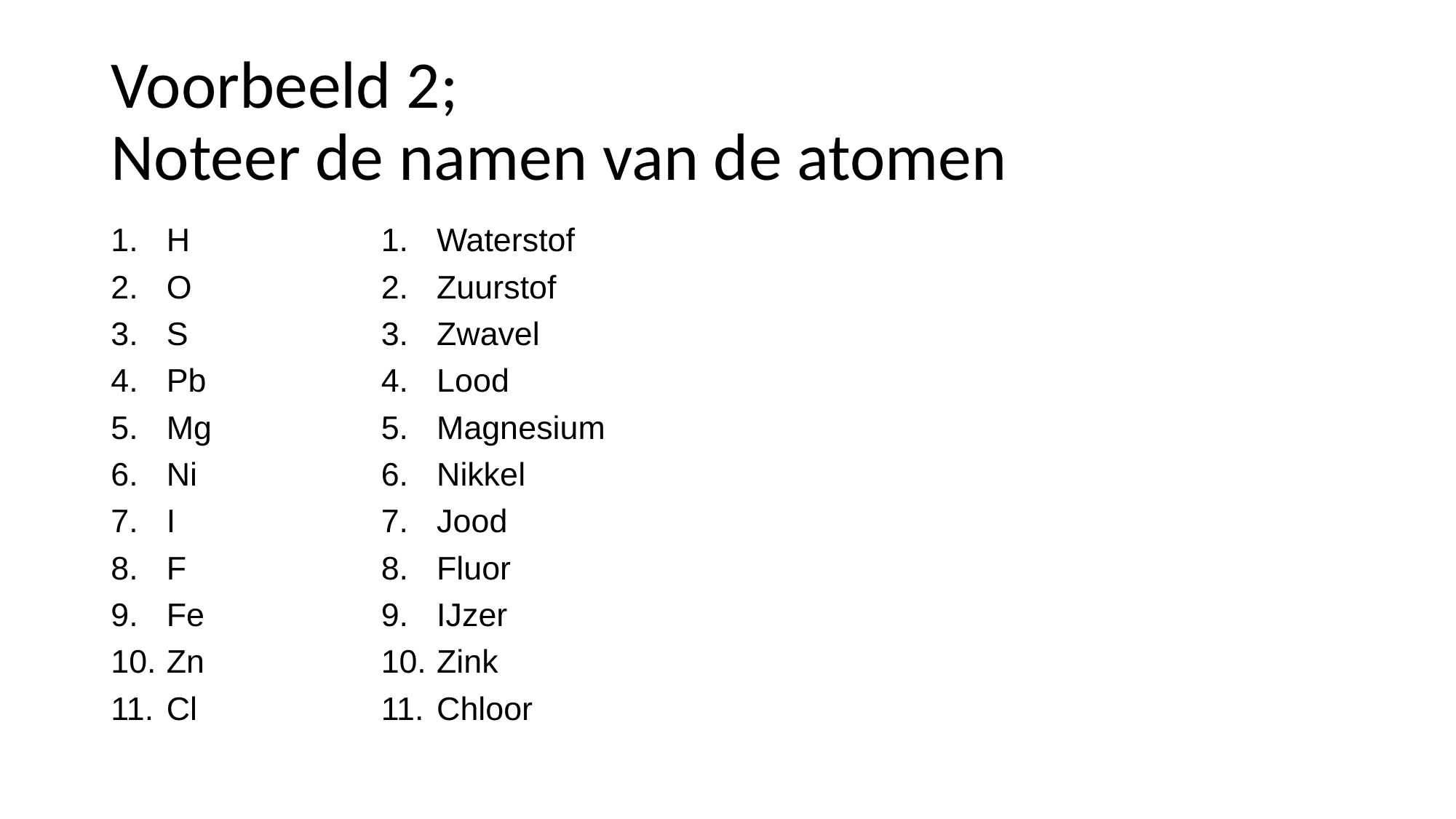

# Voorbeeld 2; Noteer de namen van de atomen
H
O
S
Pb
Mg
Ni
I
F
Fe
Zn
Cl
Waterstof
Zuurstof
Zwavel
Lood
Magnesium
Nikkel
Jood
Fluor
IJzer
Zink
Chloor